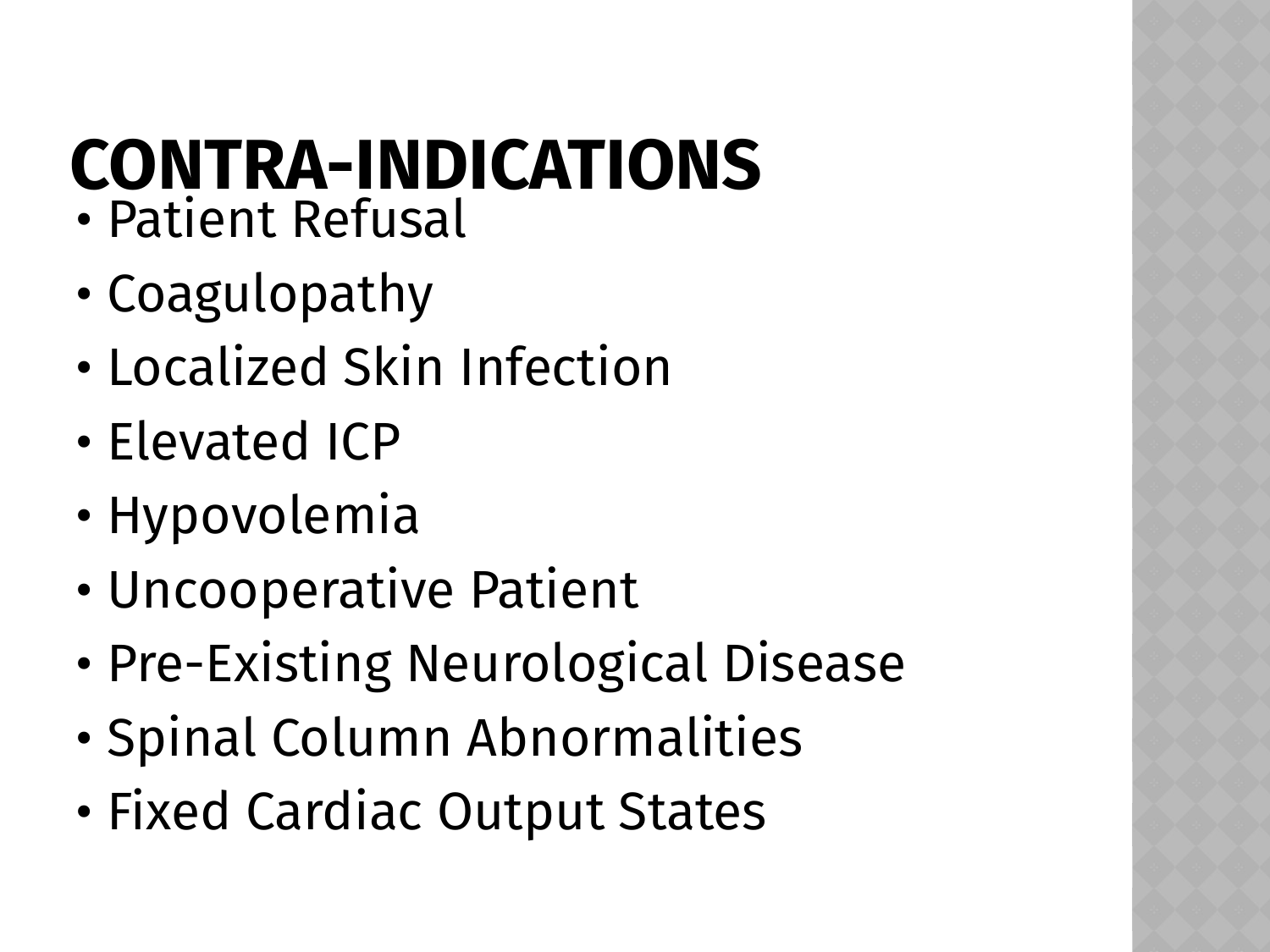

# Contra-Indications
• Patient Refusal
• Coagulopathy
• Localized Skin Infection
• Elevated ICP
• Hypovolemia
• Uncooperative Patient
• Pre-Existing Neurological Disease
• Spinal Column Abnormalities
• Fixed Cardiac Output States